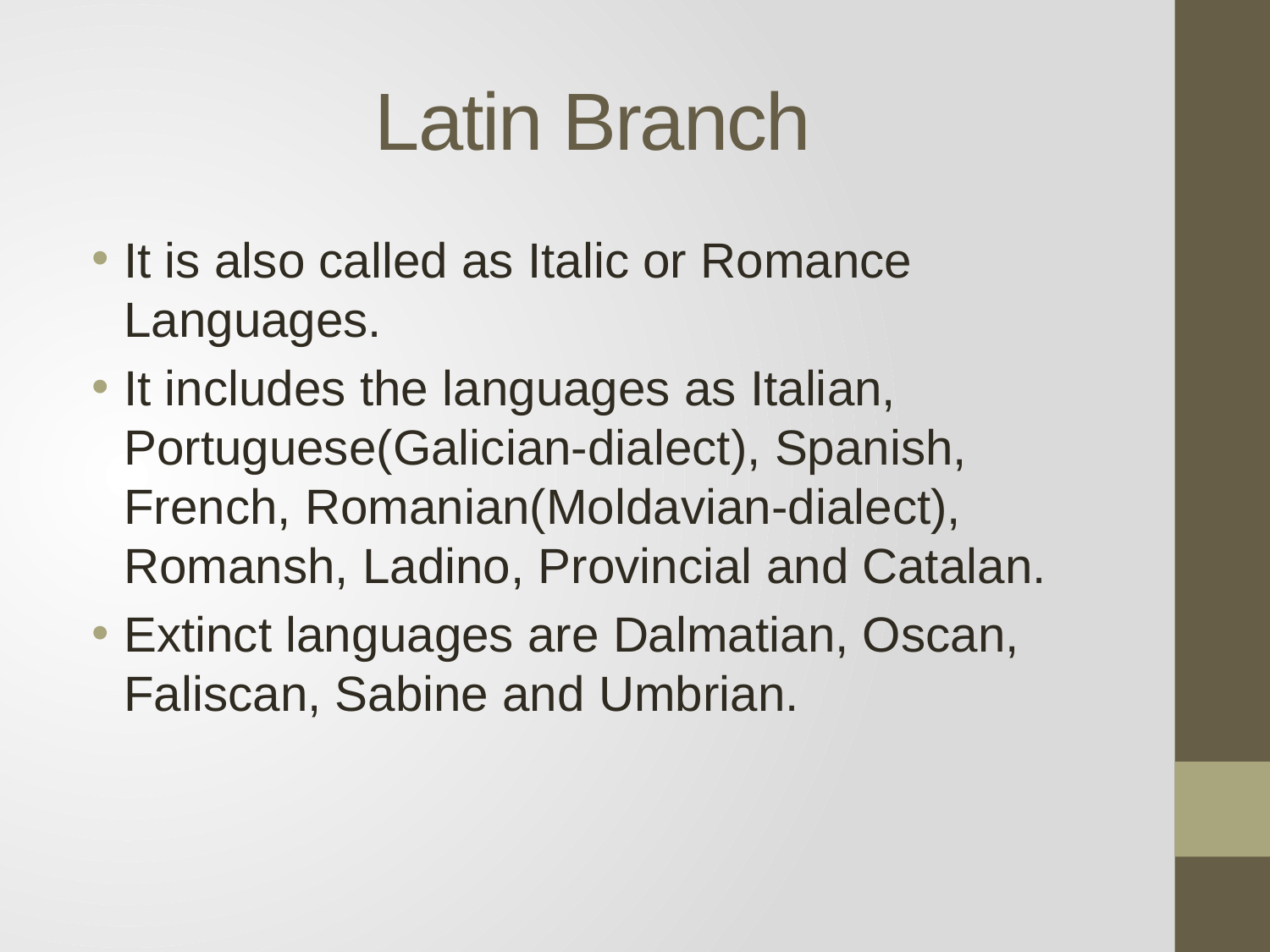

# Latin Branch
It is also called as Italic or Romance Languages.
It includes the languages as Italian, Portuguese(Galician-dialect), Spanish, French, Romanian(Moldavian-dialect), Romansh, Ladino, Provincial and Catalan.
Extinct languages are Dalmatian, Oscan, Faliscan, Sabine and Umbrian.